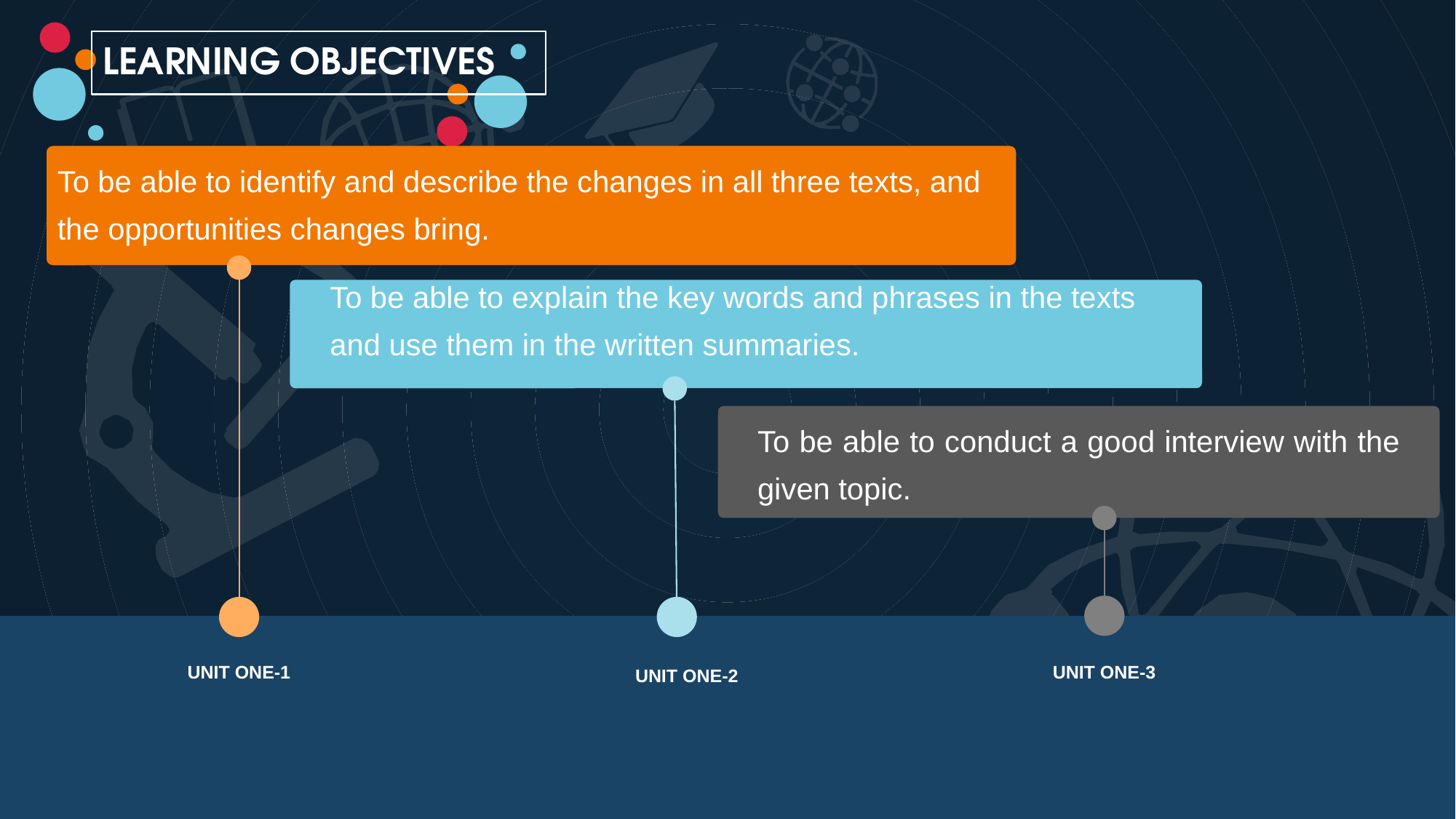

LEARNING OBJECTIVES

To be able to identify and describe the changes in all three texts, and the opportunities changes bring.

To be able to explain the key words and phrases in the texts and use them in the written summaries.

To be able to conduct a good interview with the given topic.

UNIT ONE-3
UNIT ONE-1
UNIT ONE-2